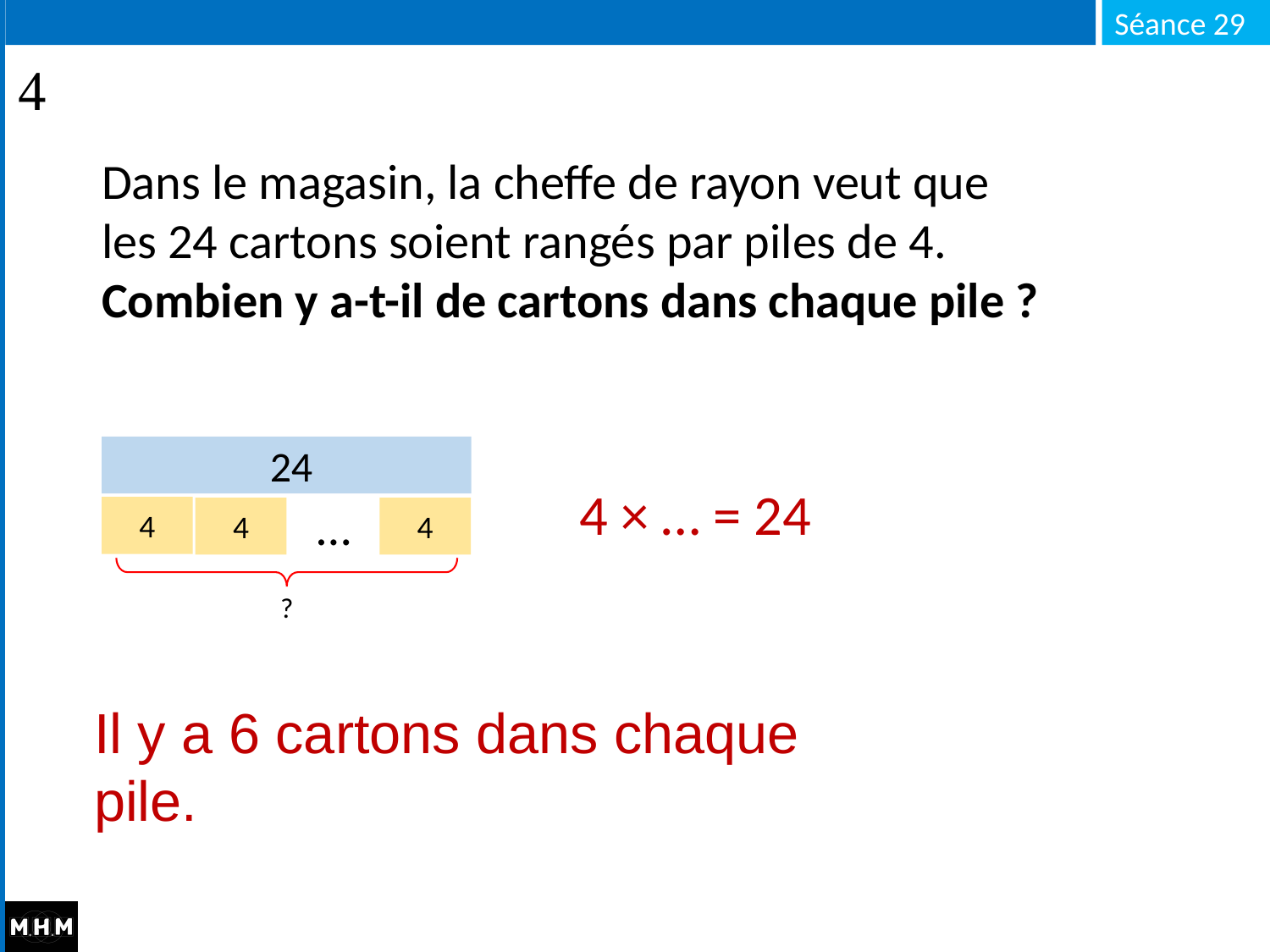

#
Dans le magasin, la cheffe de rayon veut que les 24 cartons soient rangés par piles de 4.
Combien y a-t-il de cartons dans chaque pile ?

 24
…
4
4
4
?
 4 × … = 24
Il y a 6 cartons dans chaque pile.